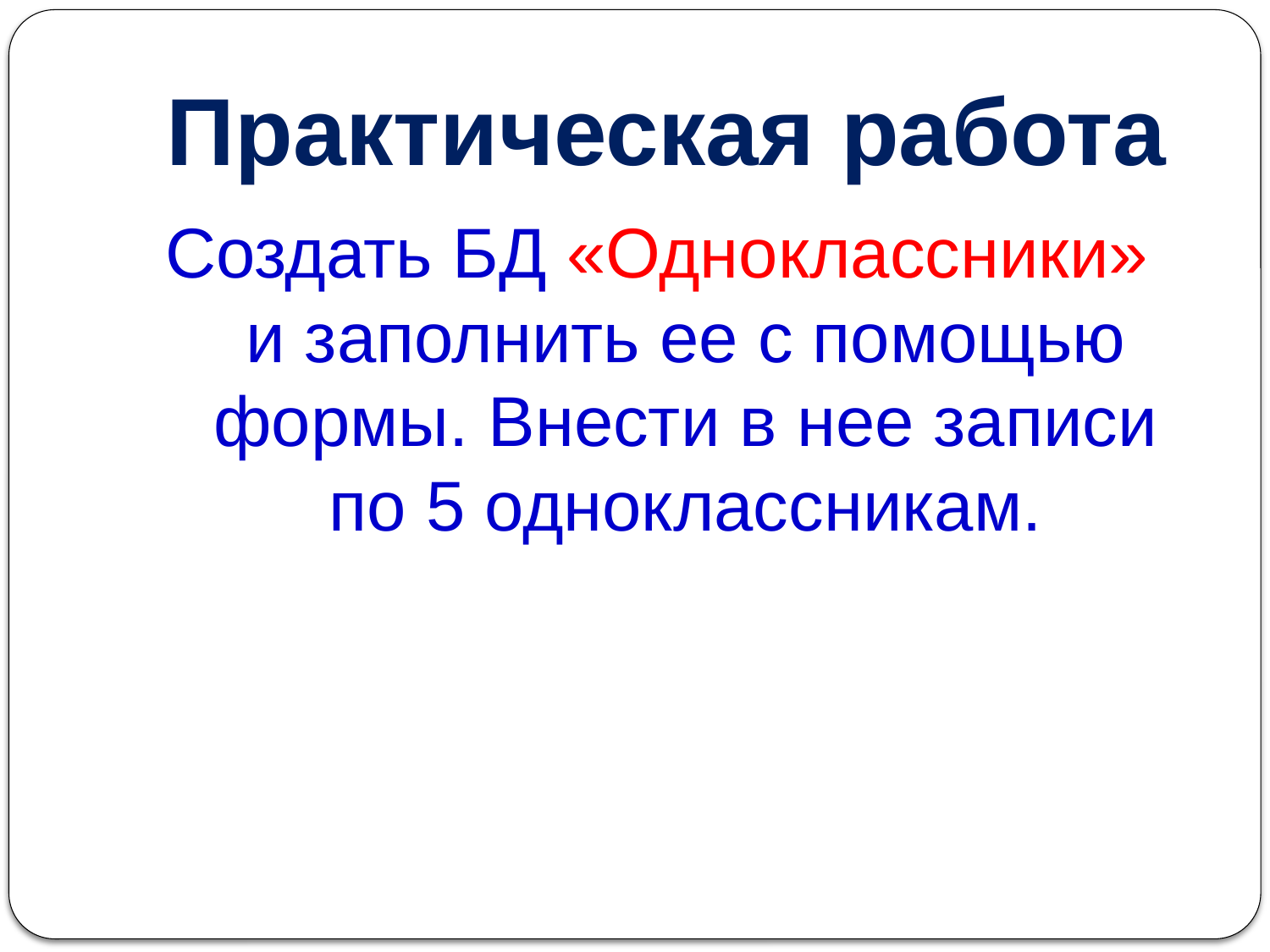

# Практическая работа
Создать БД «Одноклассники»  и заполнить ее с помощью формы. Внести в нее записи по 5 одноклассникам.